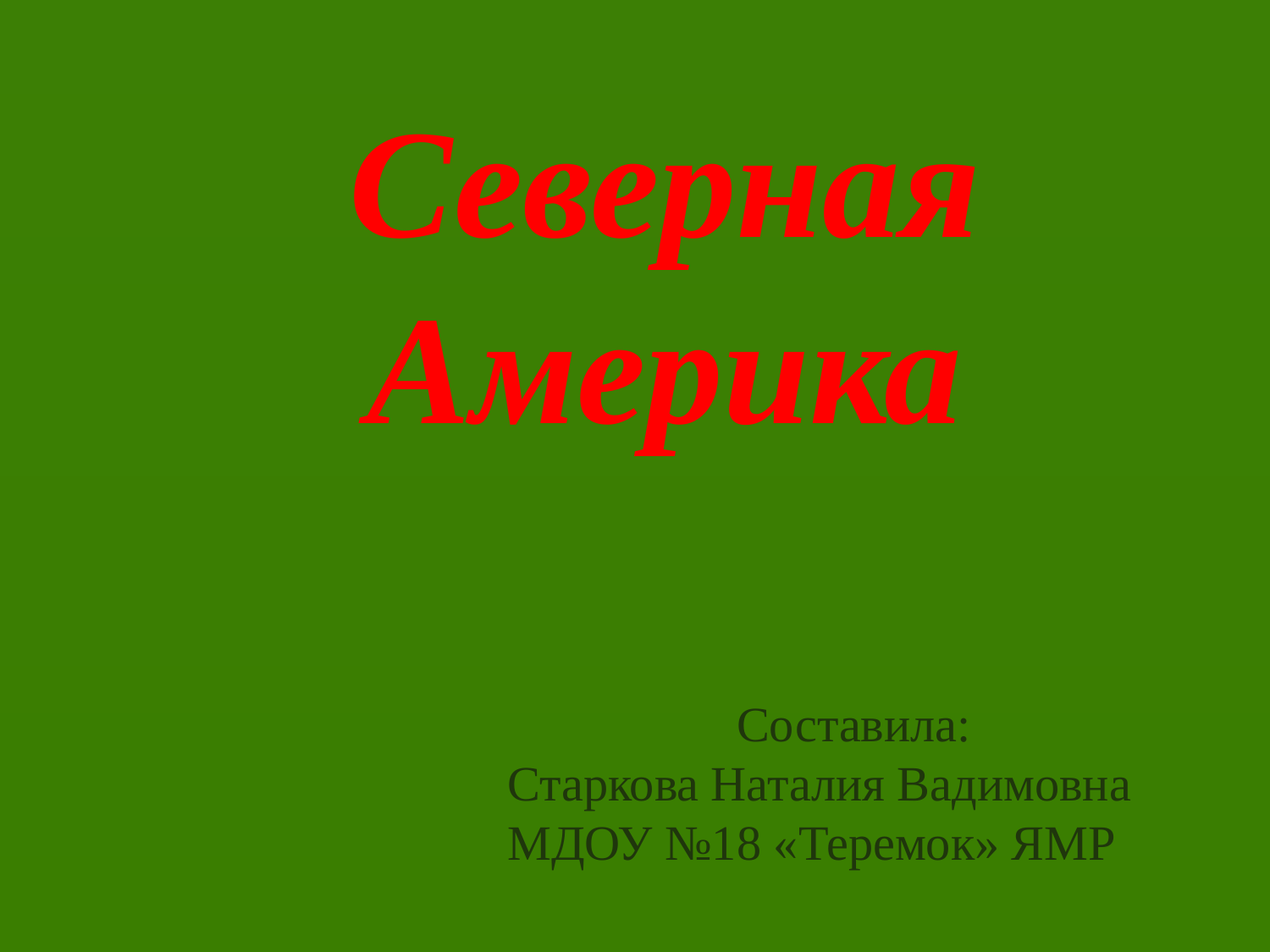

Северная Америка
Составила:
Старкова Наталия Вадимовна
МДОУ №18 «Теремок» ЯМР